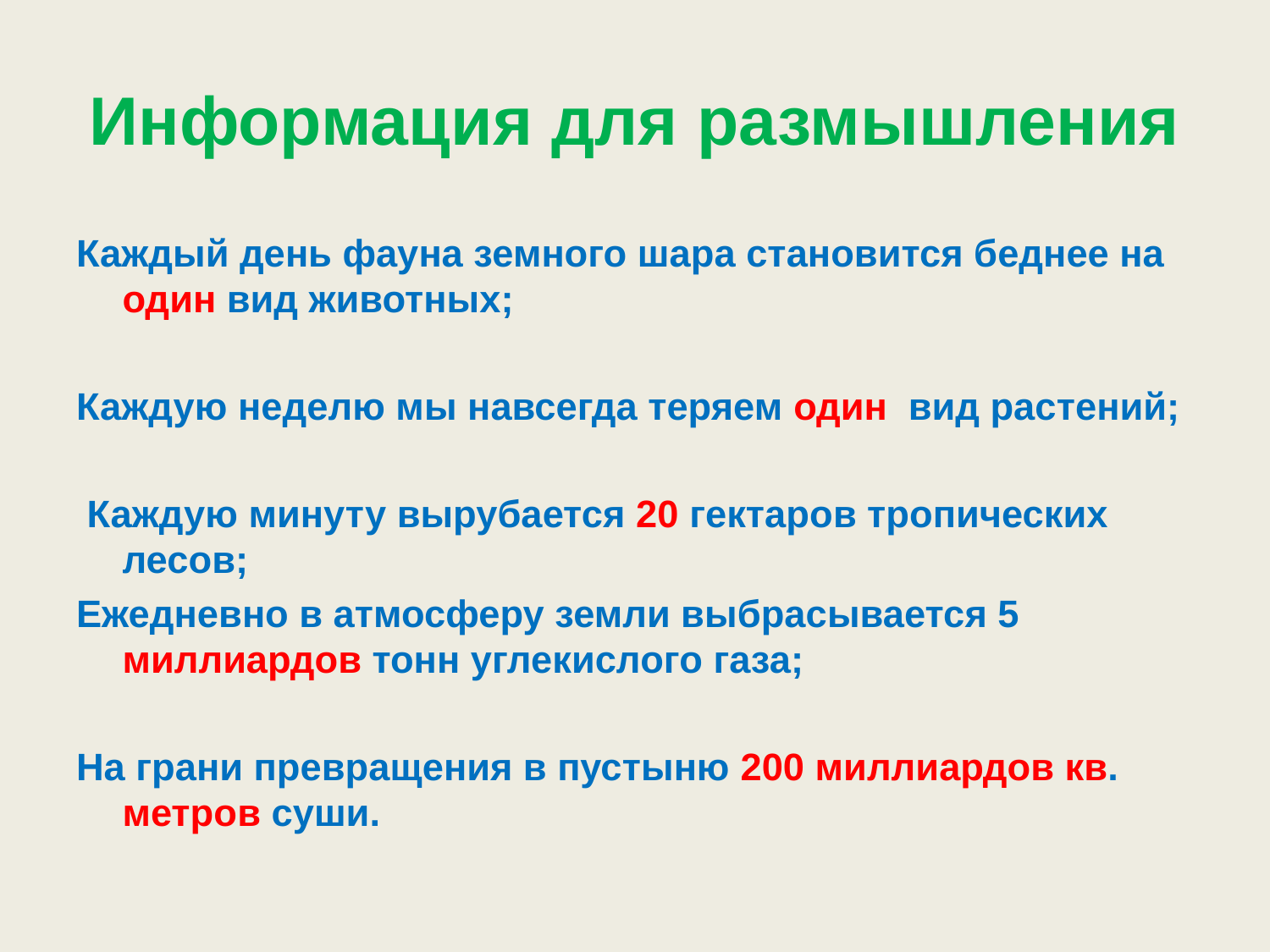

# Информация для размышления
Каждый день фауна земного шара становится беднее на один вид животных;

Каждую неделю мы навсегда теряем один  вид растений;

 Каждую минуту вырубается 20 гектаров тропических лесов;
Ежедневно в атмосферу земли выбрасывается 5 миллиардов тонн углекислого газа;

На грани превращения в пустыню 200 миллиардов кв. метров суши.